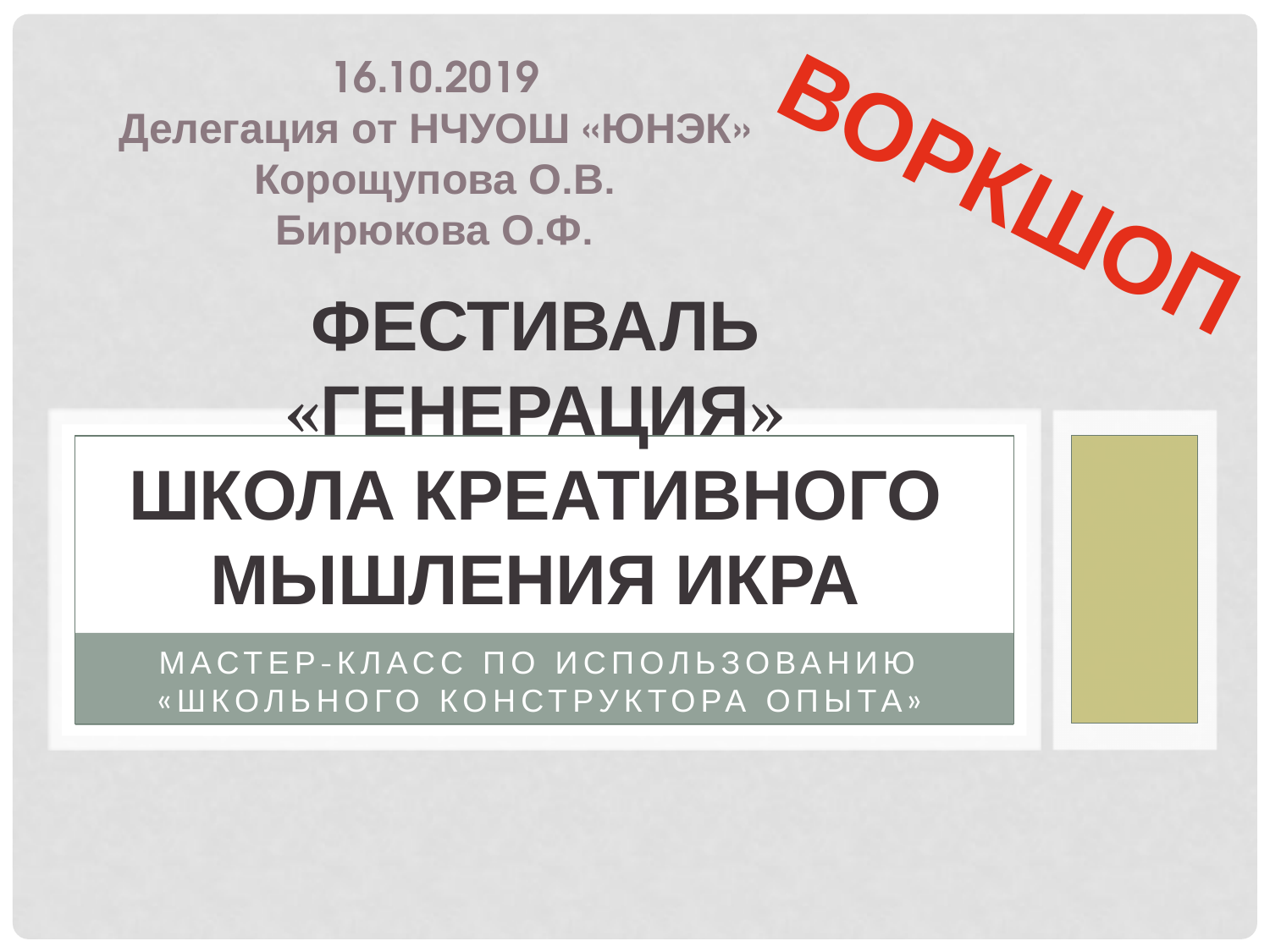

16.10.2019
Делегация от НЧУОШ «ЮНЭК»
Корощупова О.В.
Бирюкова О.Ф.
ВОРКШОП
# Фестиваль «генерация» школа креативного мышления ИКРА
Мастер-класс по использованию «Школьного конструктора опыта»